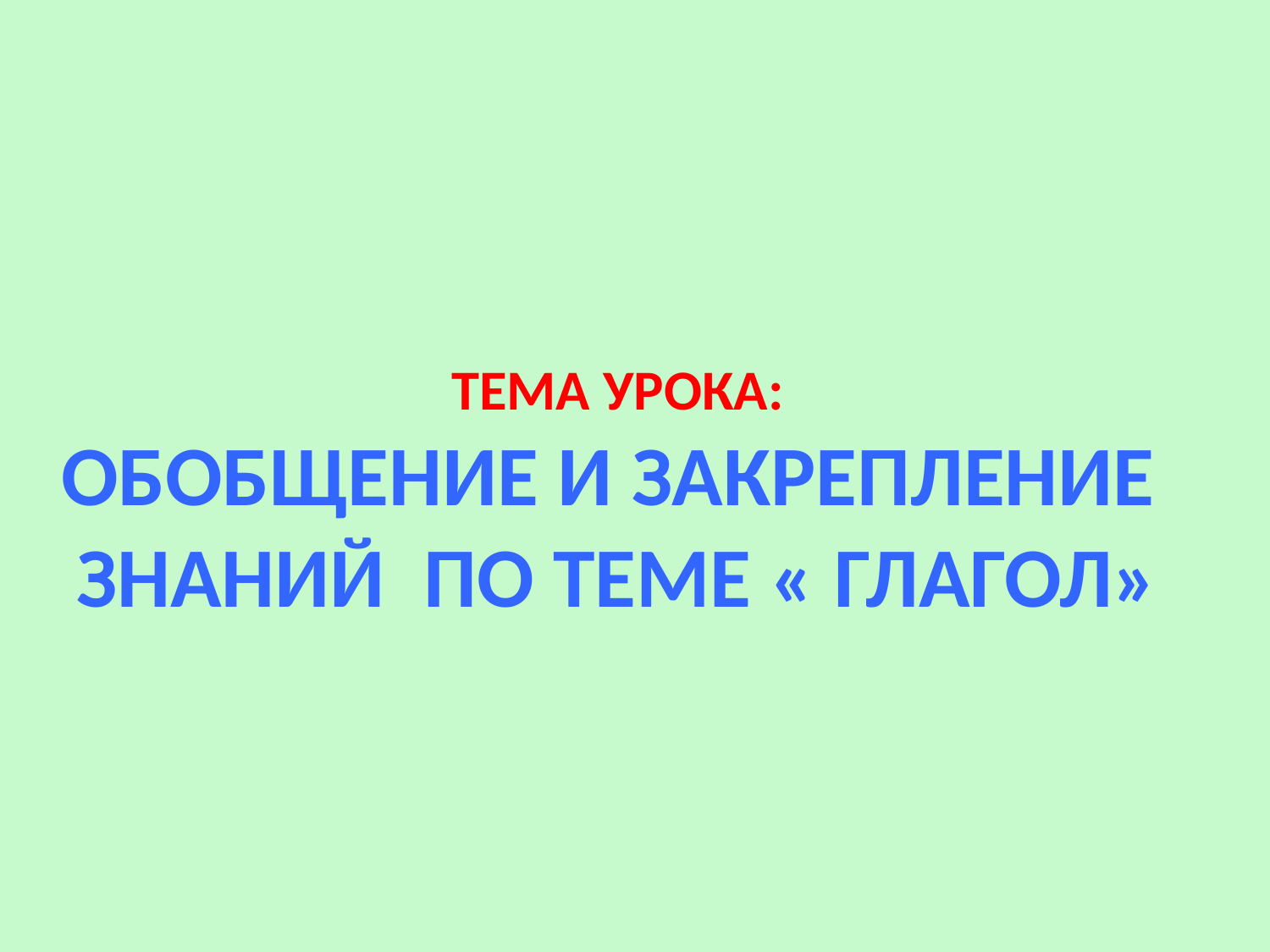

ТЕМА УРОКА:
ОБОБЩЕНИЕ И Закрепление
знаний  ПО ТЕМЕ « глагол»